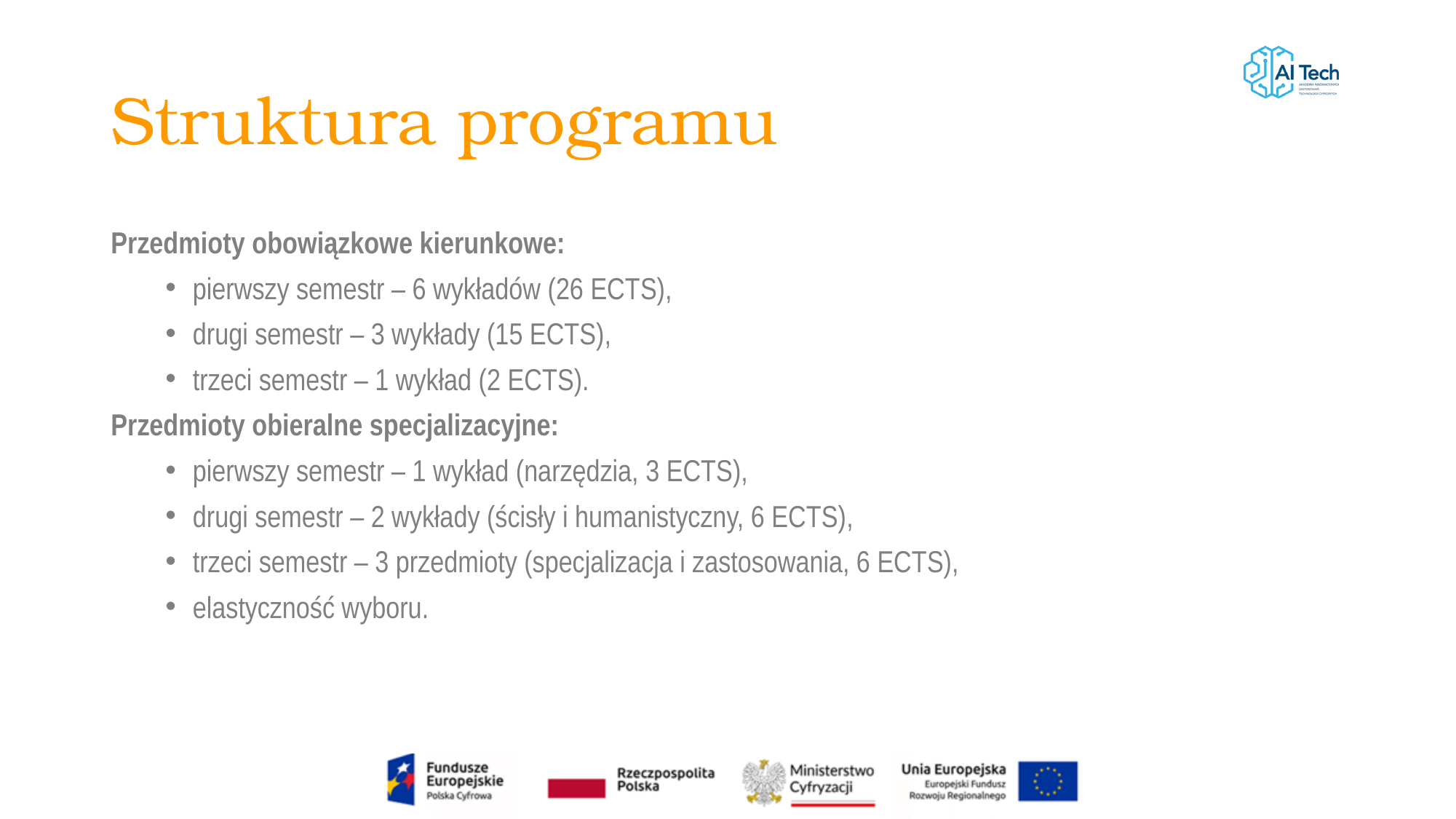

# Struktura programu
Przedmioty obowiązkowe kierunkowe:
pierwszy semestr – 6 wykładów (26 ECTS),
drugi semestr – 3 wykłady (15 ECTS),
trzeci semestr – 1 wykład (2 ECTS).
Przedmioty obieralne specjalizacyjne:
pierwszy semestr – 1 wykład (narzędzia, 3 ECTS),
drugi semestr – 2 wykłady (ścisły i humanistyczny, 6 ECTS),
trzeci semestr – 3 przedmioty (specjalizacja i zastosowania, 6 ECTS),
elastyczność wyboru.